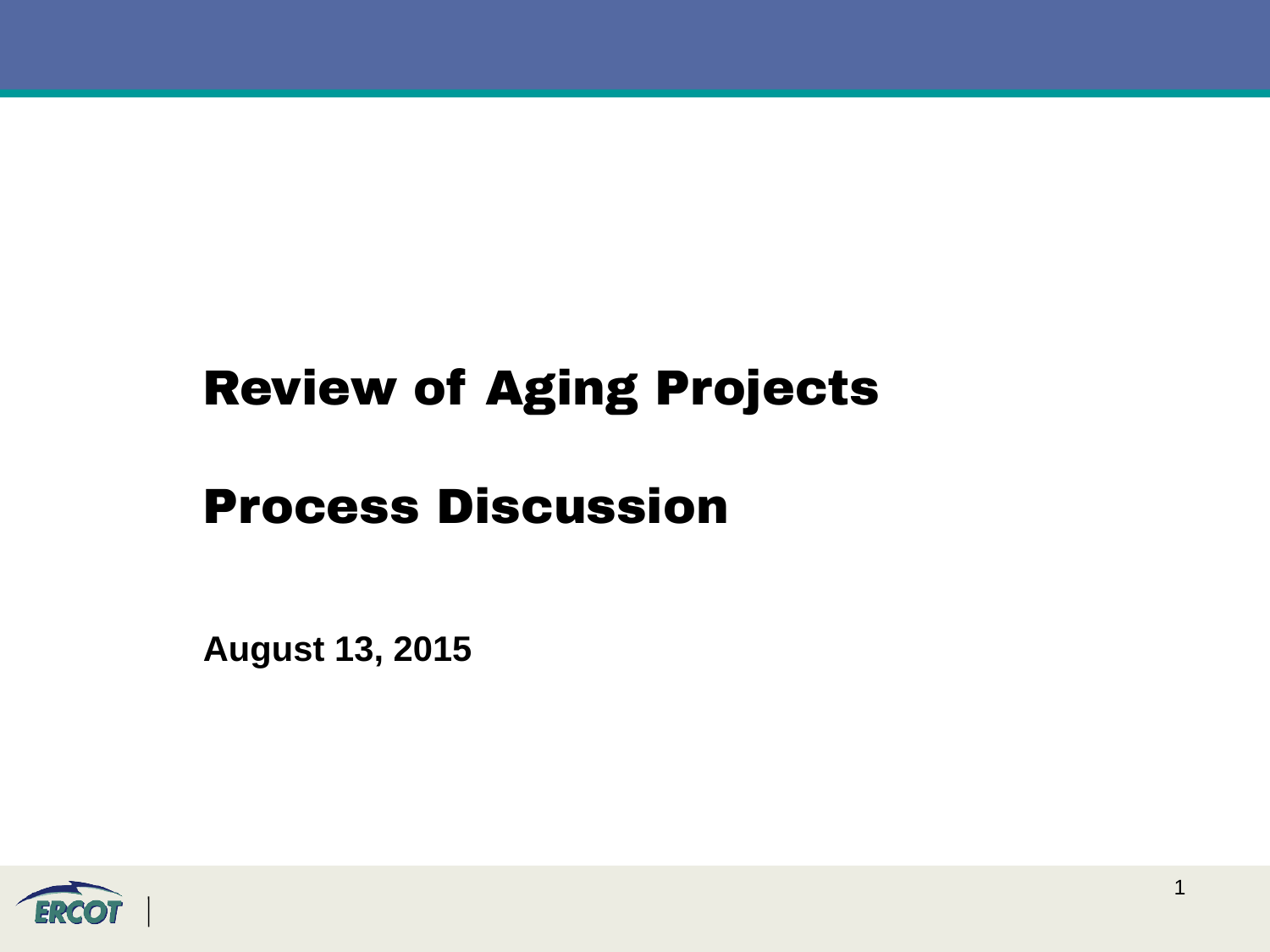

Review of Aging Projects

Process Discussion

August 13, 2015